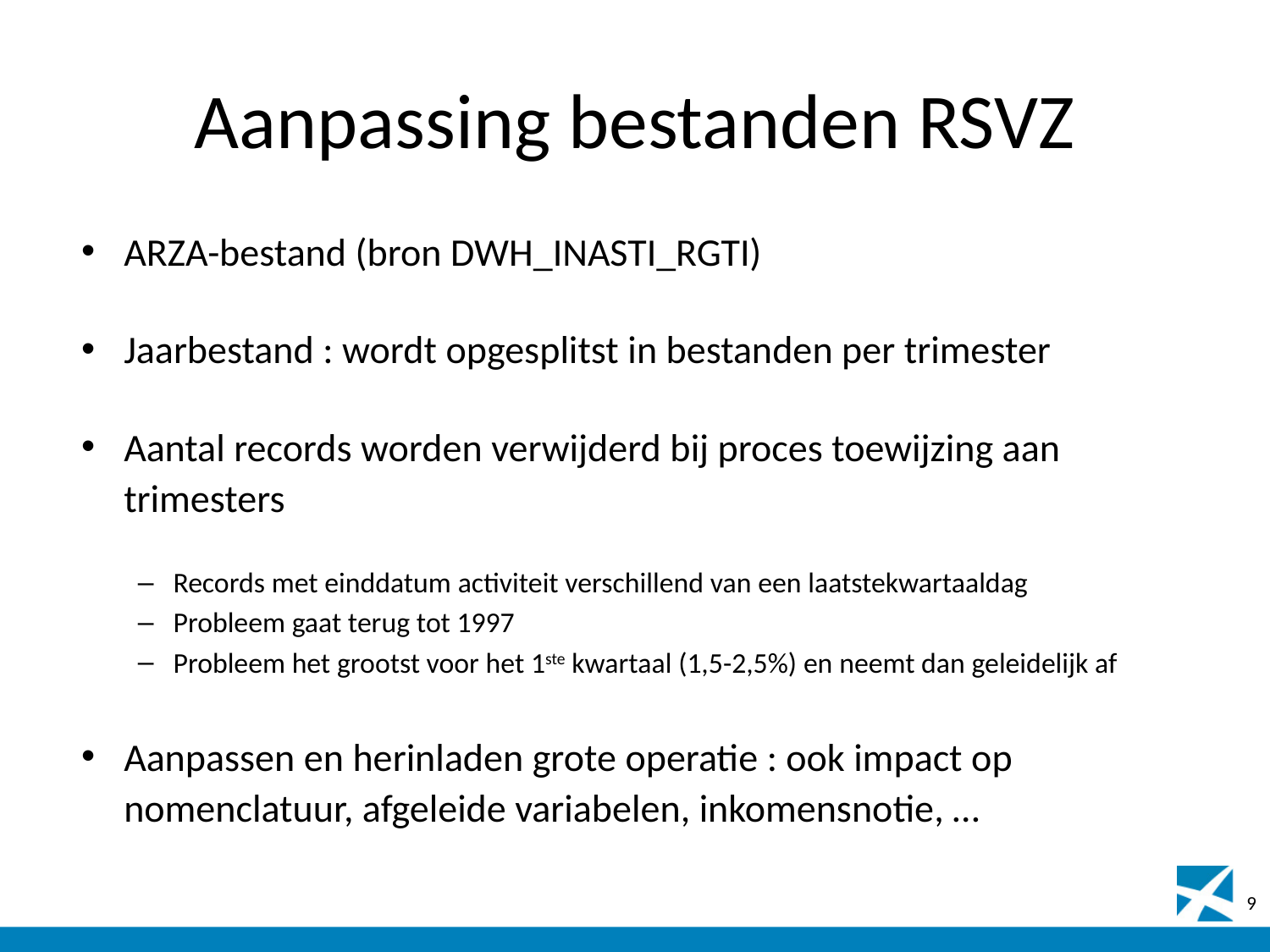

# Aanpassing bestanden RSVZ
ARZA-bestand (bron DWH_INASTI_RGTI)

Jaarbestand : wordt opgesplitst in bestanden per trimester

Aantal records worden verwijderd bij proces toewijzing aan trimesters

Records met einddatum activiteit verschillend van een laatstekwartaaldag
Probleem gaat terug tot 1997
Probleem het grootst voor het 1ste kwartaal (1,5-2,5%) en neemt dan geleidelijk af

Aanpassen en herinladen grote operatie : ook impact op nomenclatuur, afgeleide variabelen, inkomensnotie, …